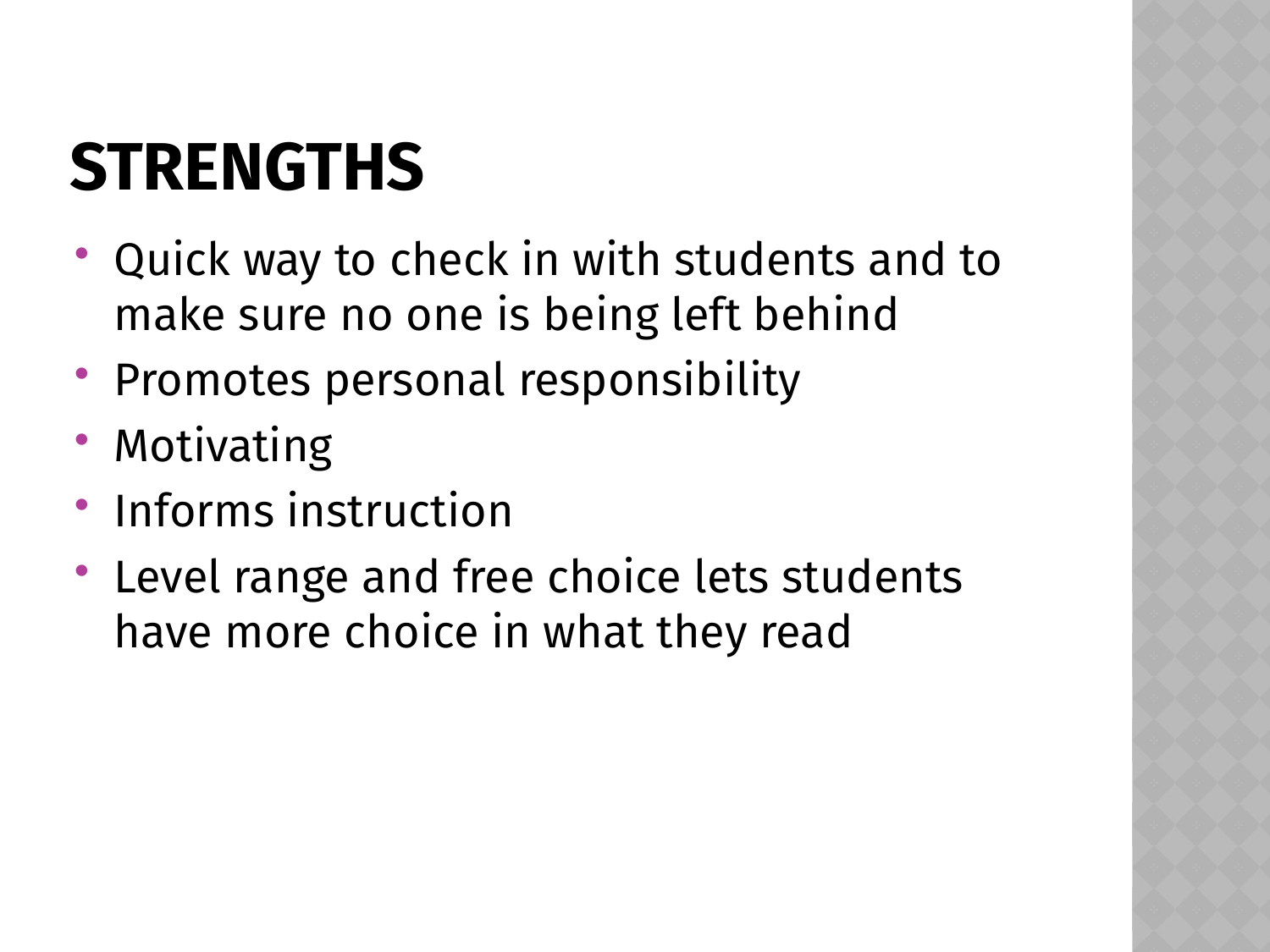

# Strengths
Quick way to check in with students and to make sure no one is being left behind
Promotes personal responsibility
Motivating
Informs instruction
Level range and free choice lets students have more choice in what they read